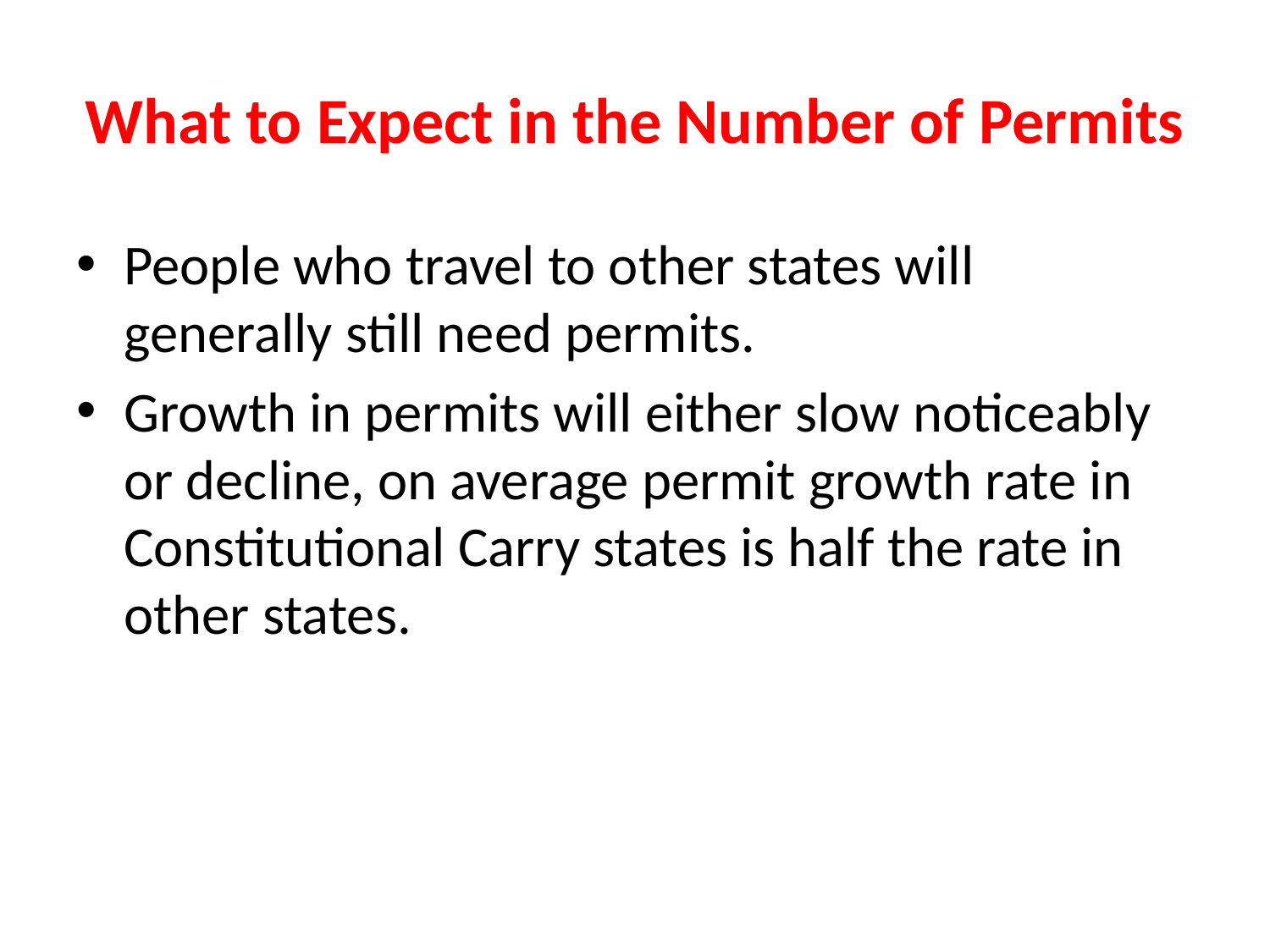

# What to Expect in the Number of Permits
People who travel to other states will generally still need permits.
Growth in permits will either slow noticeably or decline, on average permit growth rate in Constitutional Carry states is half the rate in other states.